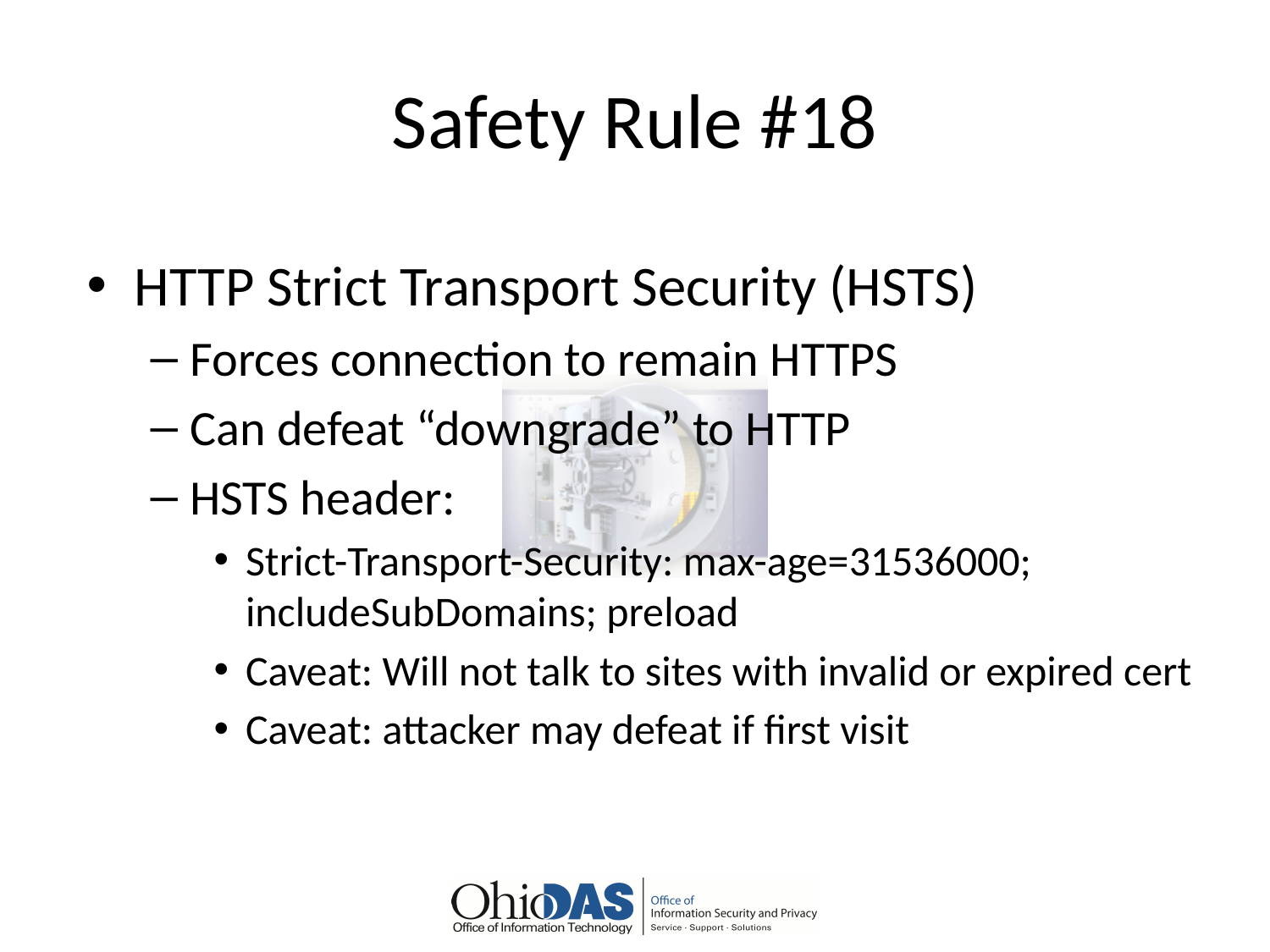

# Safety Rule #18
HTTP Strict Transport Security (HSTS)
Forces connection to remain HTTPS
Can defeat “downgrade” to HTTP
HSTS header:
Strict-Transport-Security: max-age=31536000; includeSubDomains; preload
Caveat: Will not talk to sites with invalid or expired cert
Caveat: attacker may defeat if first visit